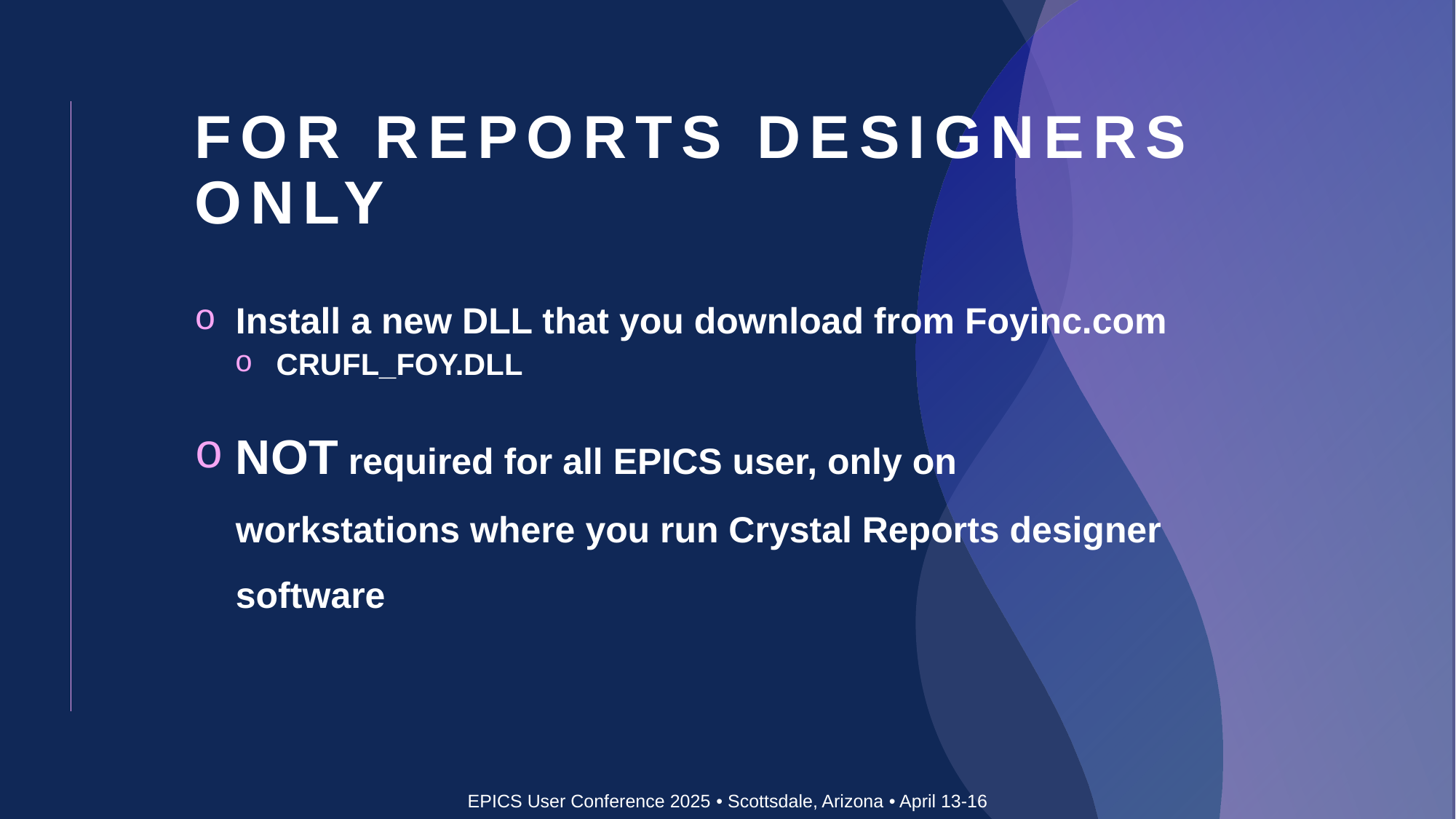

# For reports designers only
Install a new DLL that you download from Foyinc.com
CRUFL_FOY.DLL
NOT required for all EPICS user, only on workstations where you run Crystal Reports designer software